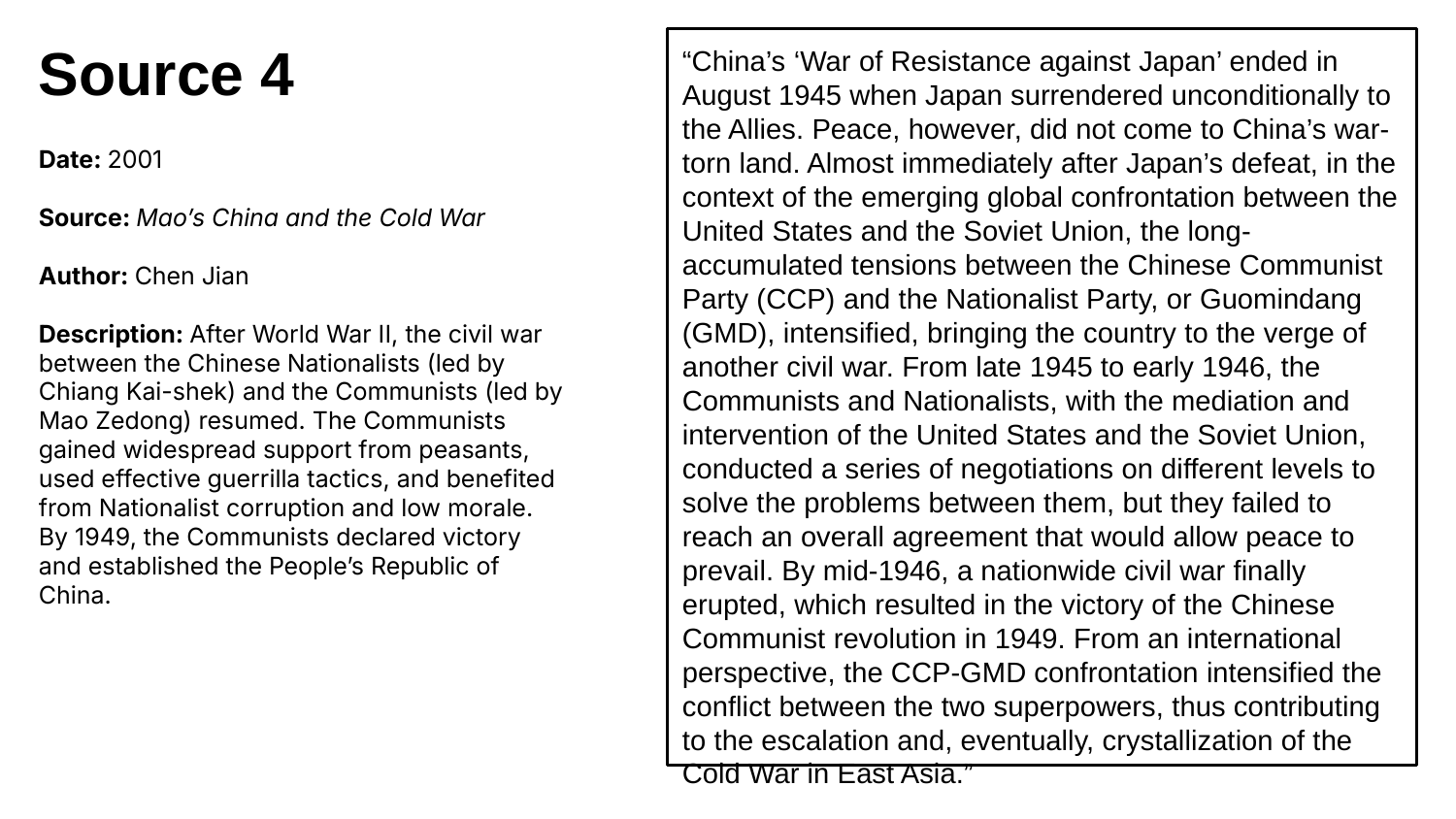

Source 4

Date: 2001

Source: Mao’s China and the Cold War

Author: Chen Jian

Description: After World War II, the civil war between the Chinese Nationalists (led by Chiang Kai-shek) and the Communists (led by Mao Zedong) resumed. The Communists gained widespread support from peasants, used effective guerrilla tactics, and benefited from Nationalist corruption and low morale. By 1949, the Communists declared victory and established the People’s Republic of China.

“China’s ‘War of Resistance against Japan’ ended in August 1945 when Japan surrendered unconditionally to the Allies. Peace, however, did not come to China’s war-torn land. Almost immediately after Japan’s defeat, in the context of the emerging global confrontation between the United States and the Soviet Union, the long-accumulated tensions between the Chinese Communist Party (CCP) and the Nationalist Party, or Guomindang (GMD), intensified, bringing the country to the verge of another civil war. From late 1945 to early 1946, the Communists and Nationalists, with the mediation and intervention of the United States and the Soviet Union, conducted a series of negotiations on different levels to solve the problems between them, but they failed to reach an overall agreement that would allow peace to prevail. By mid-1946, a nationwide civil war finally erupted, which resulted in the victory of the Chinese Communist revolution in 1949. From an international perspective, the CCP-GMD confrontation intensified the conflict between the two superpowers, thus contributing to the escalation and, eventually, crystallization of the Cold War in East Asia.”